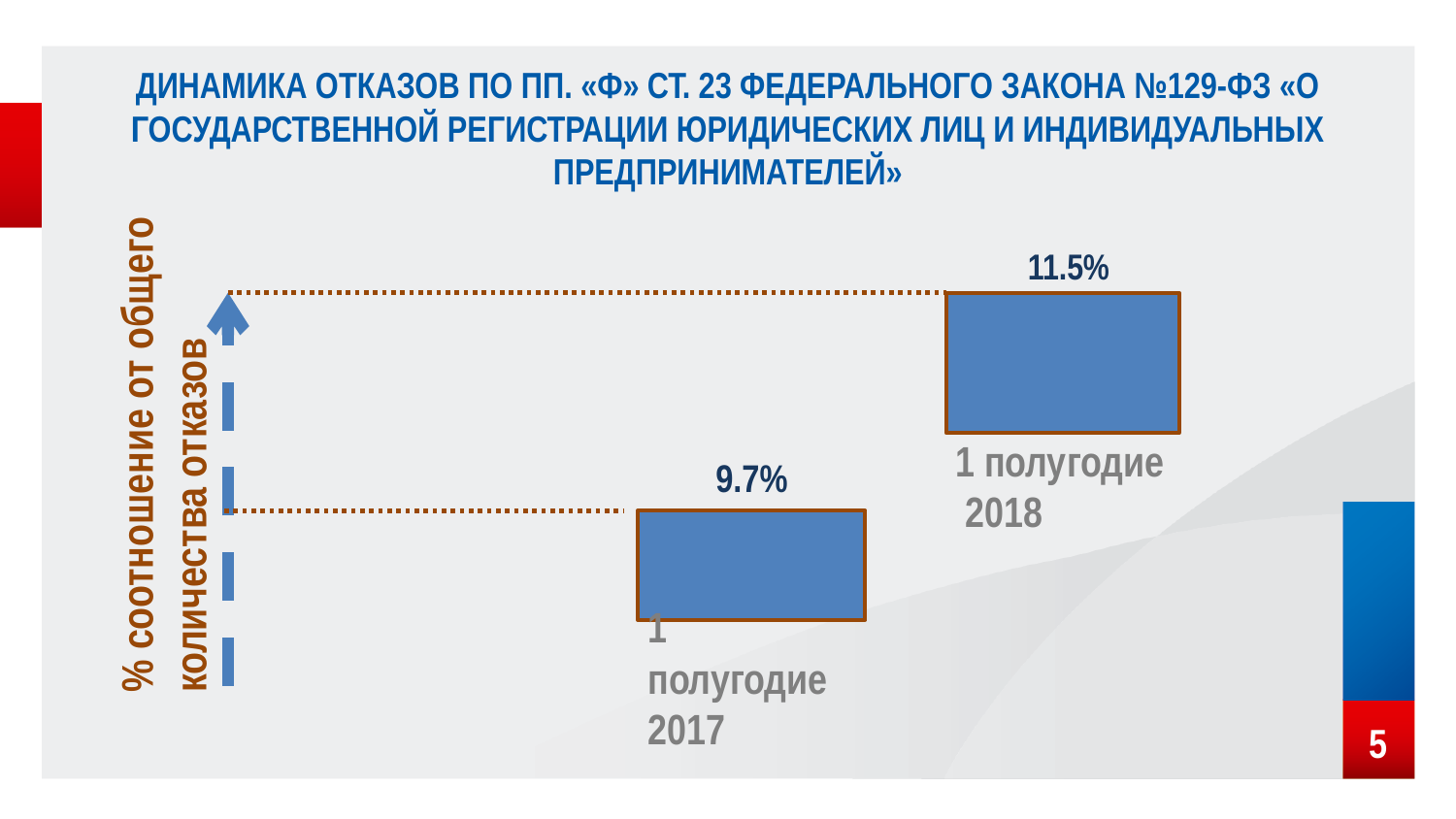

# Динамика отказов по пп. «ф» ст. 23 Федерального закона №129-ФЗ «о государственной регистрации юридических лиц и индивидуальных предпринимателей»
11.5%

% соотношение от общего
количества отказов
1 полугодие
 2018
9.7%

1 полугодие 2017
5